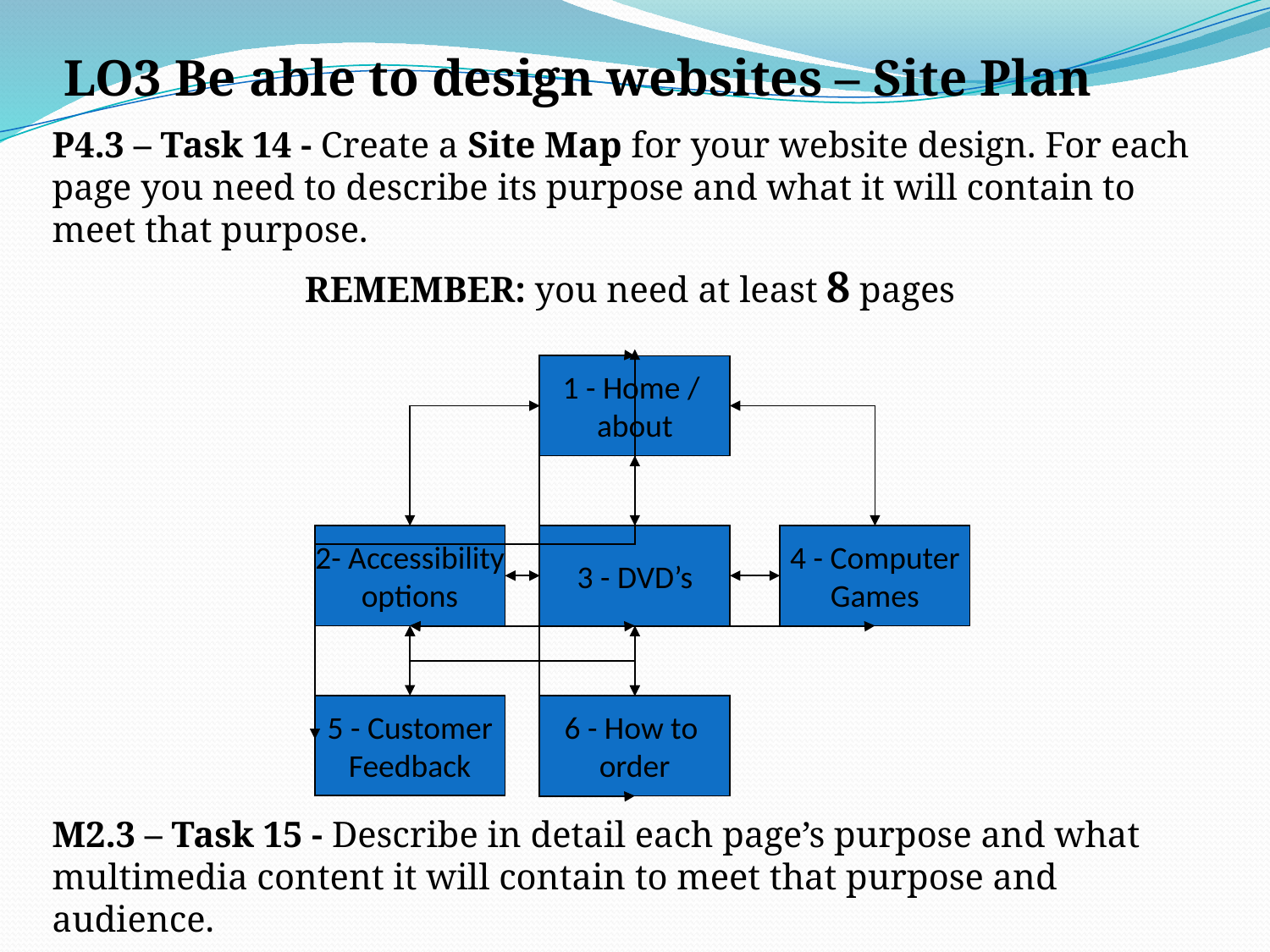

# LO3 Be able to design websites – Site Plan
P4.3 – Task 14 - Create a Site Map for your website design. For each page you need to describe its purpose and what it will contain to meet that purpose.

REMEMBER: you need at least 8 pages

M2.3 – Task 15 - Describe in detail each page’s purpose and what multimedia content it will contain to meet that purpose and audience.

1 - Home /
about
2- Accessibility
options
3 - DVD’s
4 - Computer
Games
5 - Customer
Feedback
6 - How to
order